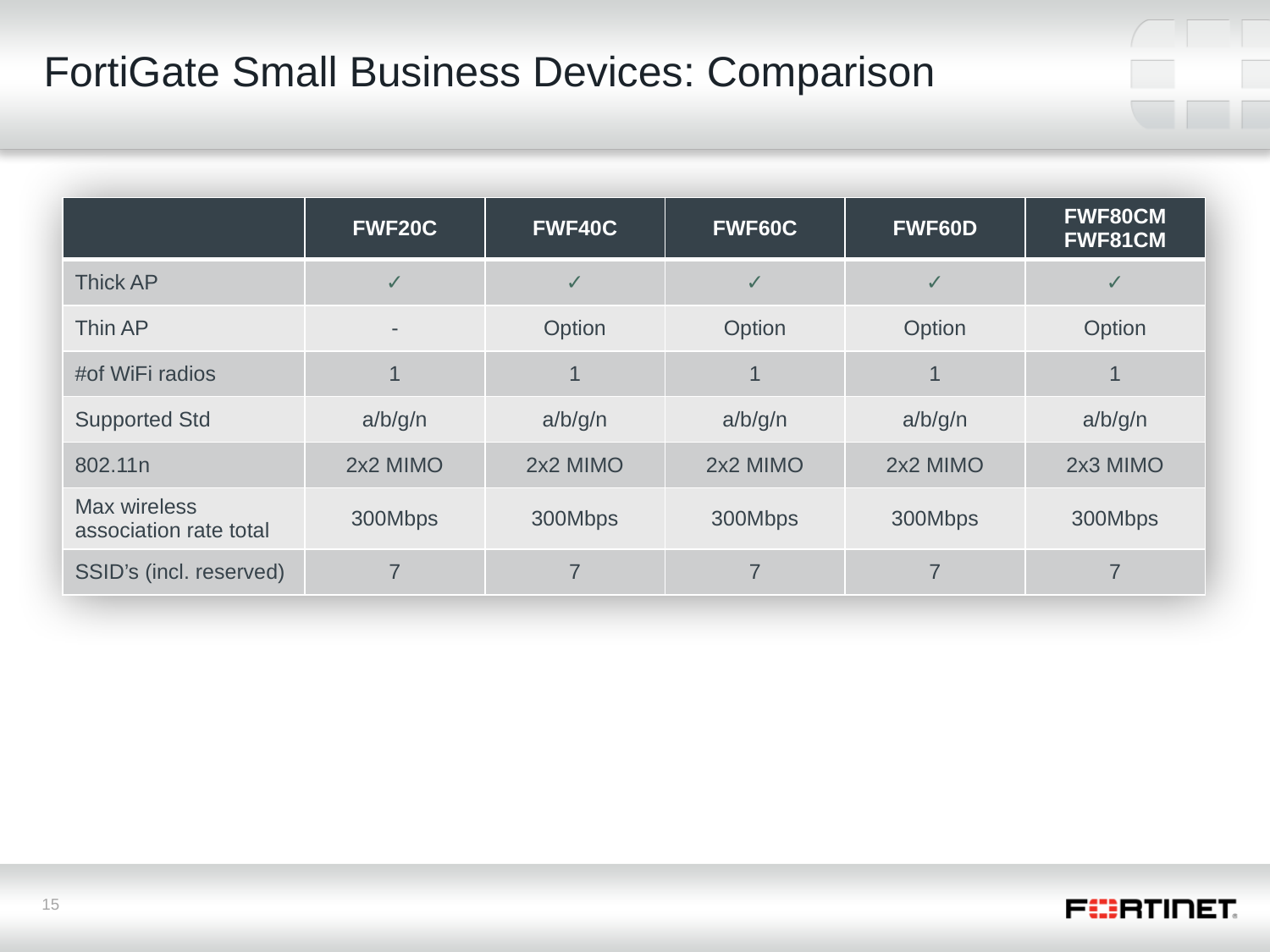

# FortiGate Small Business Devices: Comparison
|  | FWF20C | FWF40C | FWF60C | FWF60D | FWF80CM FWF81CM |
| --- | --- | --- | --- | --- | --- |
| Thick AP | ✓ | ✓ | ✓ | ✓ | ✓ |
| Thin AP | - | Option | Option | Option | Option |
| #of WiFi radios | 1 | 1 | 1 | 1 | 1 |
| Supported Std | a/b/g/n | a/b/g/n | a/b/g/n | a/b/g/n | a/b/g/n |
| 802.11n | 2x2 MIMO | 2x2 MIMO | 2x2 MIMO | 2x2 MIMO | 2x3 MIMO |
| Max wireless association rate total | 300Mbps | 300Mbps | 300Mbps | 300Mbps | 300Mbps |
| SSID’s (incl. reserved) | 7 | 7 | 7 | 7 | 7 |